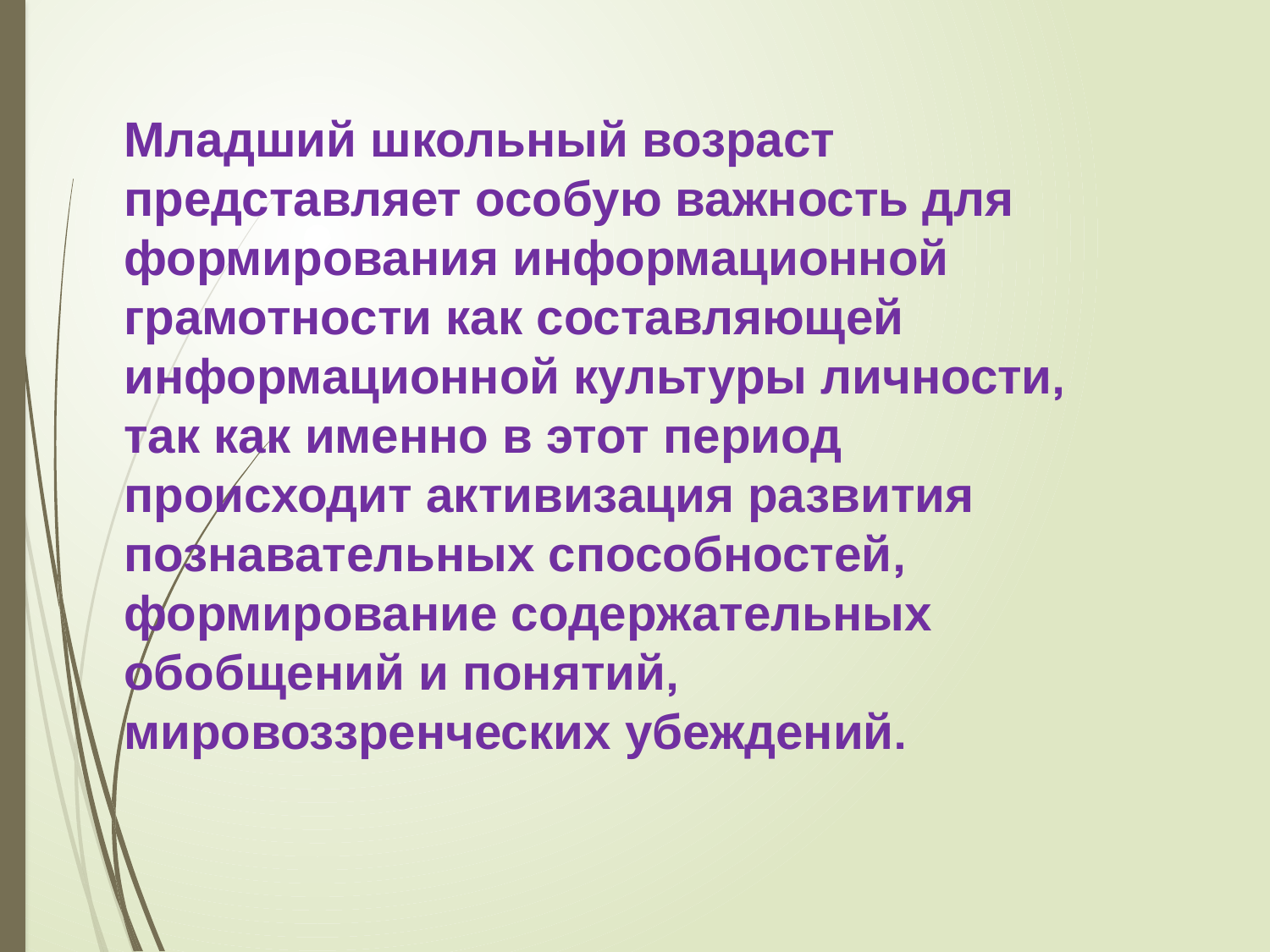

Младший школьный возраст представляет особую важность для формирования информационной грамотности как составляющей информационной культуры личности, так как именно в этот период происходит активизация развития познавательных способностей, формирование содержательных обобщений и понятий, мировоззренческих убеждений.